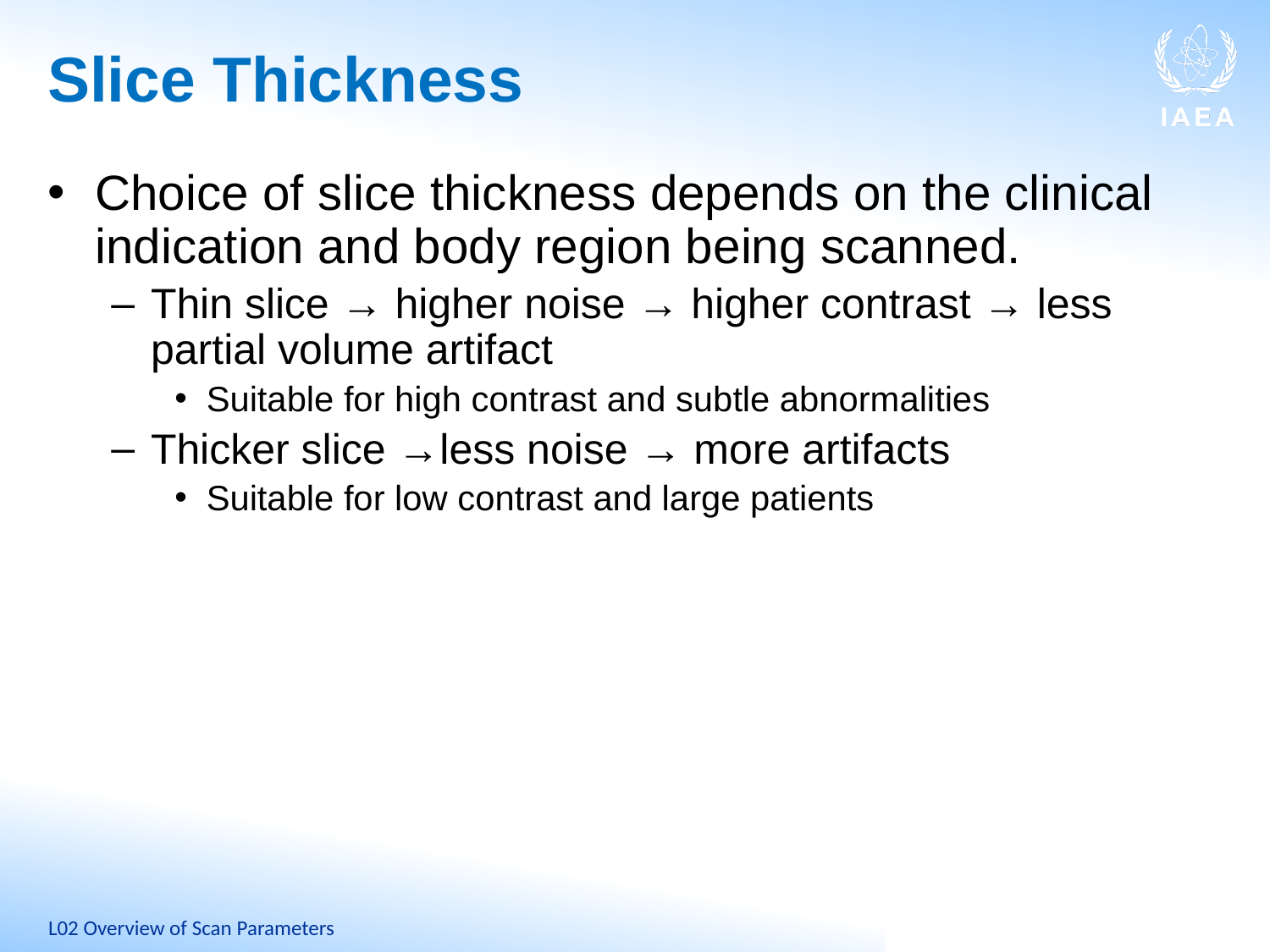

# Slice Thickness
Choice of slice thickness depends on the clinical indication and body region being scanned.
Thin slice → higher noise → higher contrast → less partial volume artifact
Suitable for high contrast and subtle abnormalities
Thicker slice →less noise → more artifacts
Suitable for low contrast and large patients